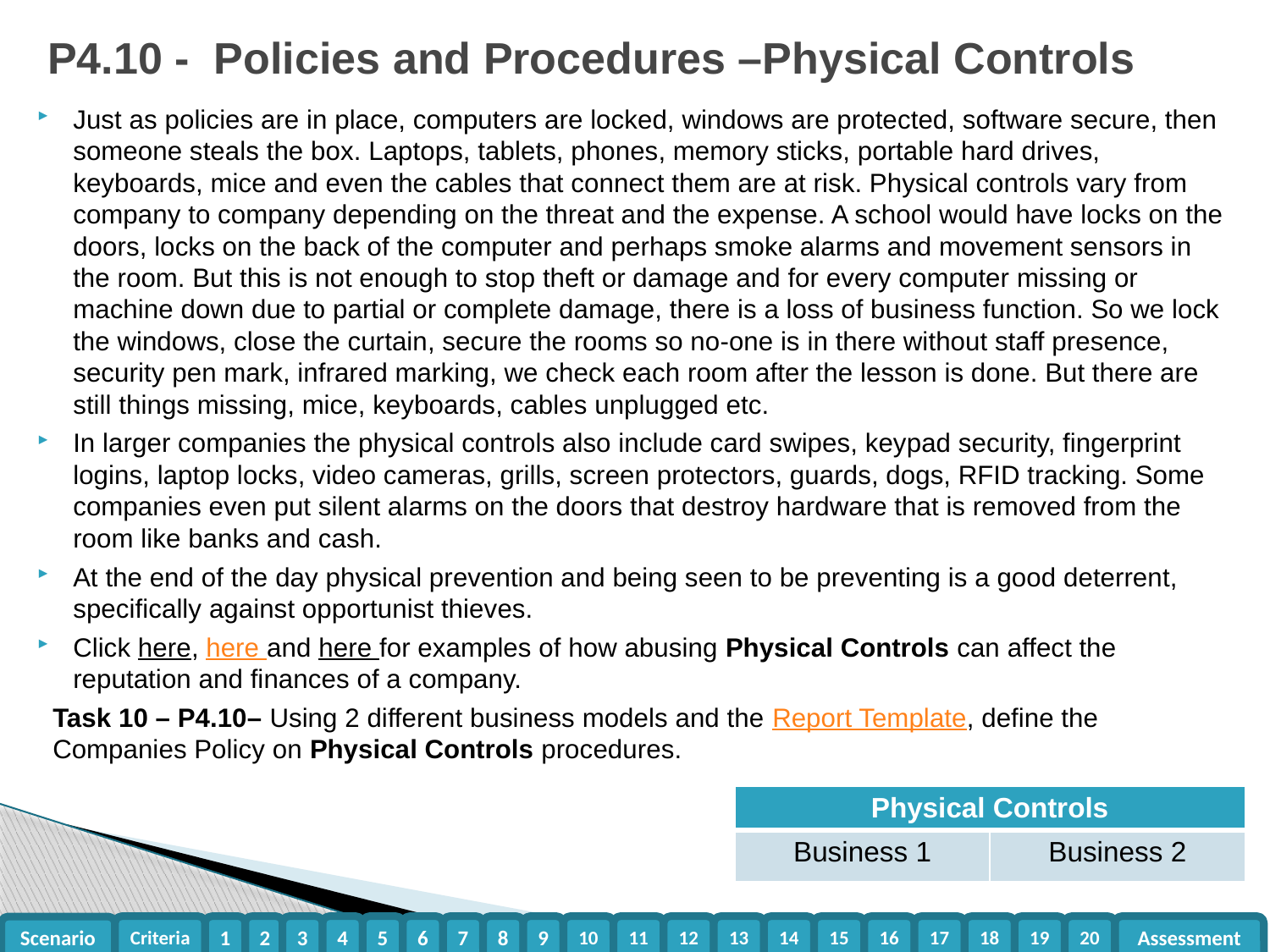

# P4.10 -  Policies and Procedures –Physical Controls
Just as policies are in place, computers are locked, windows are protected, software secure, then someone steals the box. Laptops, tablets, phones, memory sticks, portable hard drives, keyboards, mice and even the cables that connect them are at risk. Physical controls vary from company to company depending on the threat and the expense. A school would have locks on the doors, locks on the back of the computer and perhaps smoke alarms and movement sensors in the room. But this is not enough to stop theft or damage and for every computer missing or machine down due to partial or complete damage, there is a loss of business function. So we lock the windows, close the curtain, secure the rooms so no-one is in there without staff presence, security pen mark, infrared marking, we check each room after the lesson is done. But there are still things missing, mice, keyboards, cables unplugged etc.
In larger companies the physical controls also include card swipes, keypad security, fingerprint logins, laptop locks, video cameras, grills, screen protectors, guards, dogs, RFID tracking. Some companies even put silent alarms on the doors that destroy hardware that is removed from the room like banks and cash.
At the end of the day physical prevention and being seen to be preventing is a good deterrent, specifically against opportunist thieves.
Click here, here and here for examples of how abusing Physical Controls can affect the reputation and finances of a company.
Task 10 – P4.10– Using 2 different business models and the Report Template, define the Companies Policy on Physical Controls procedures.
| Physical Controls |  |
| --- | --- |
| Business 1 | Business 2 |